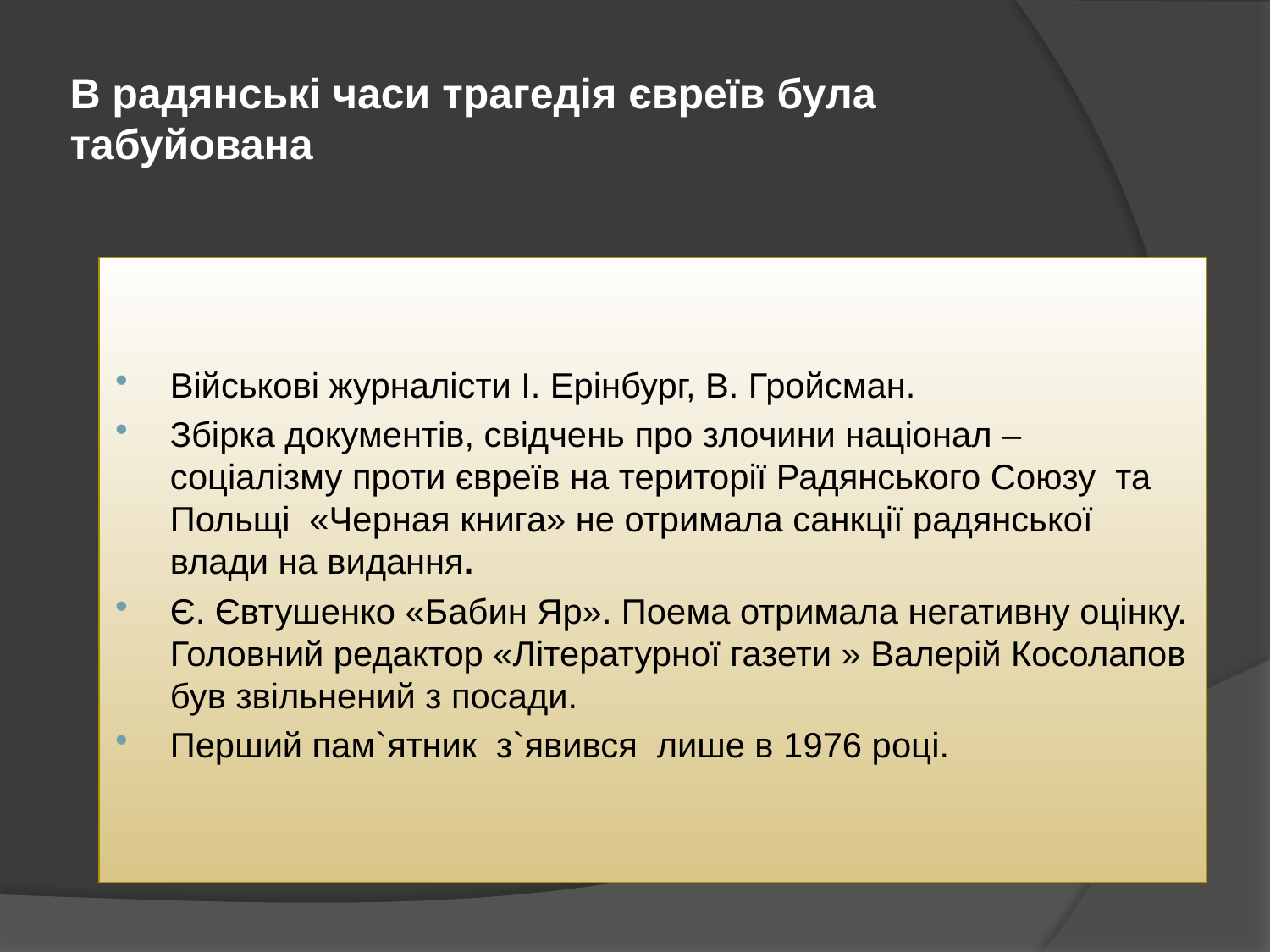

# В радянські часи трагедія євреїв була табуйована

Військові журналісти І. Ерінбург, В. Гройсман.
Збірка документів, свідчень про злочини націонал – соціалізму проти євреїв на території Радянського Союзу  та Польщі  «Черная книга» не отримала санкції радянської влади на видання.
Є. Євтушенко «Бабин Яр». Поема отримала негативну оцінку. Головний редактор «Літературної газети » Валерій Косолапов був звільнений з посади.
Перший пам`ятник  з`явився  лише в 1976 році.